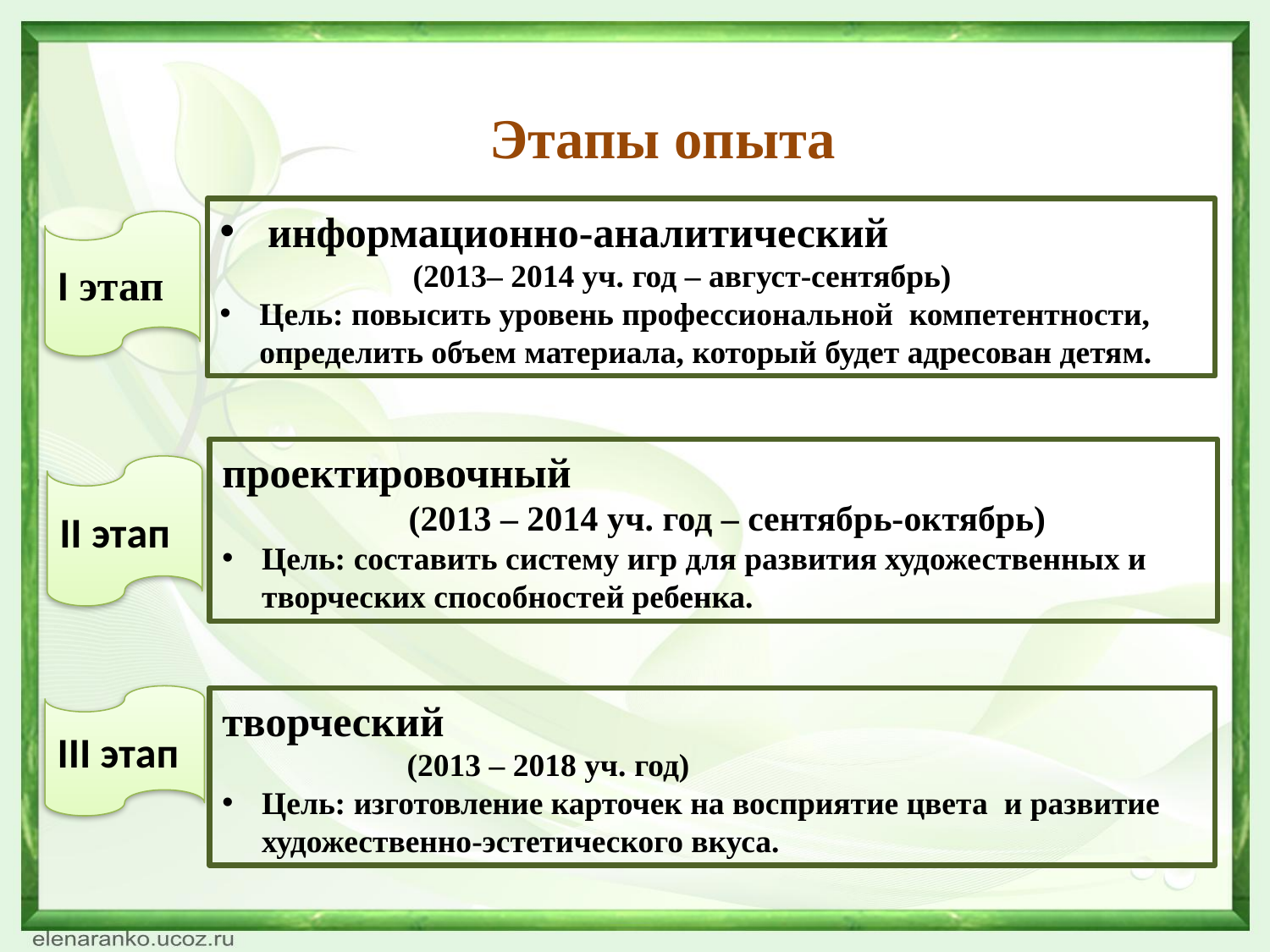

Этапы опыта
информационно-аналитический
                        (2013– 2014 уч. год – август-сентябрь)
Цель: повысить уровень профессиональной  компетентности, определить объем материала, который будет адресован детям.
I этап
проектировочный
                     (2013 – 2014 уч. год – сентябрь-октябрь)
Цель: составить систему игр для развития художественных и творческих способностей ребенка.
II этап
III этап
творческий
                       (2013 – 2018 уч. год)
Цель: изготовление карточек на восприятие цвета  и развитие художественно-эстетического вкуса.